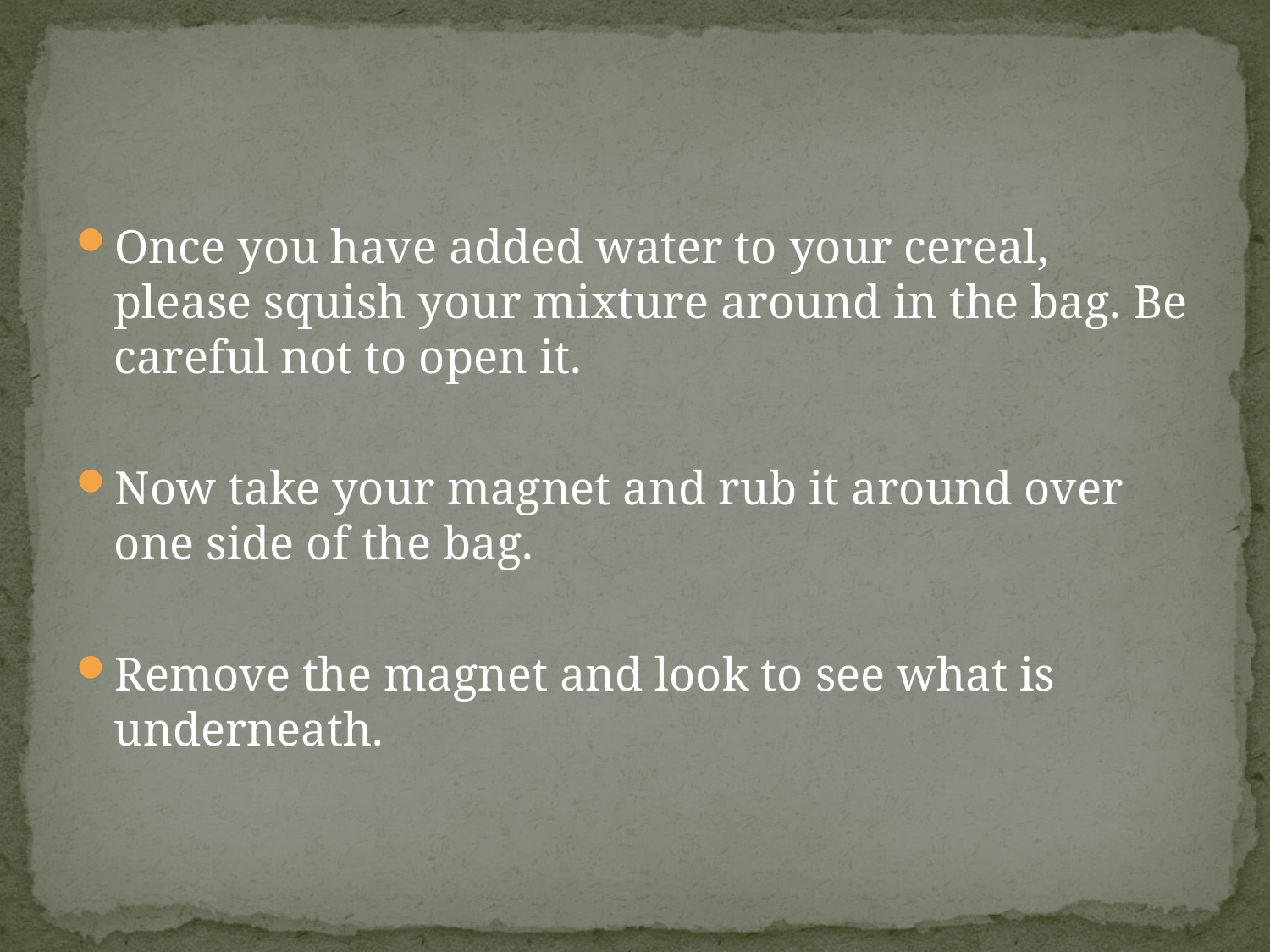

#
Once you have added water to your cereal, please squish your mixture around in the bag. Be careful not to open it.

Now take your magnet and rub it around over one side of the bag.

Remove the magnet and look to see what is underneath.